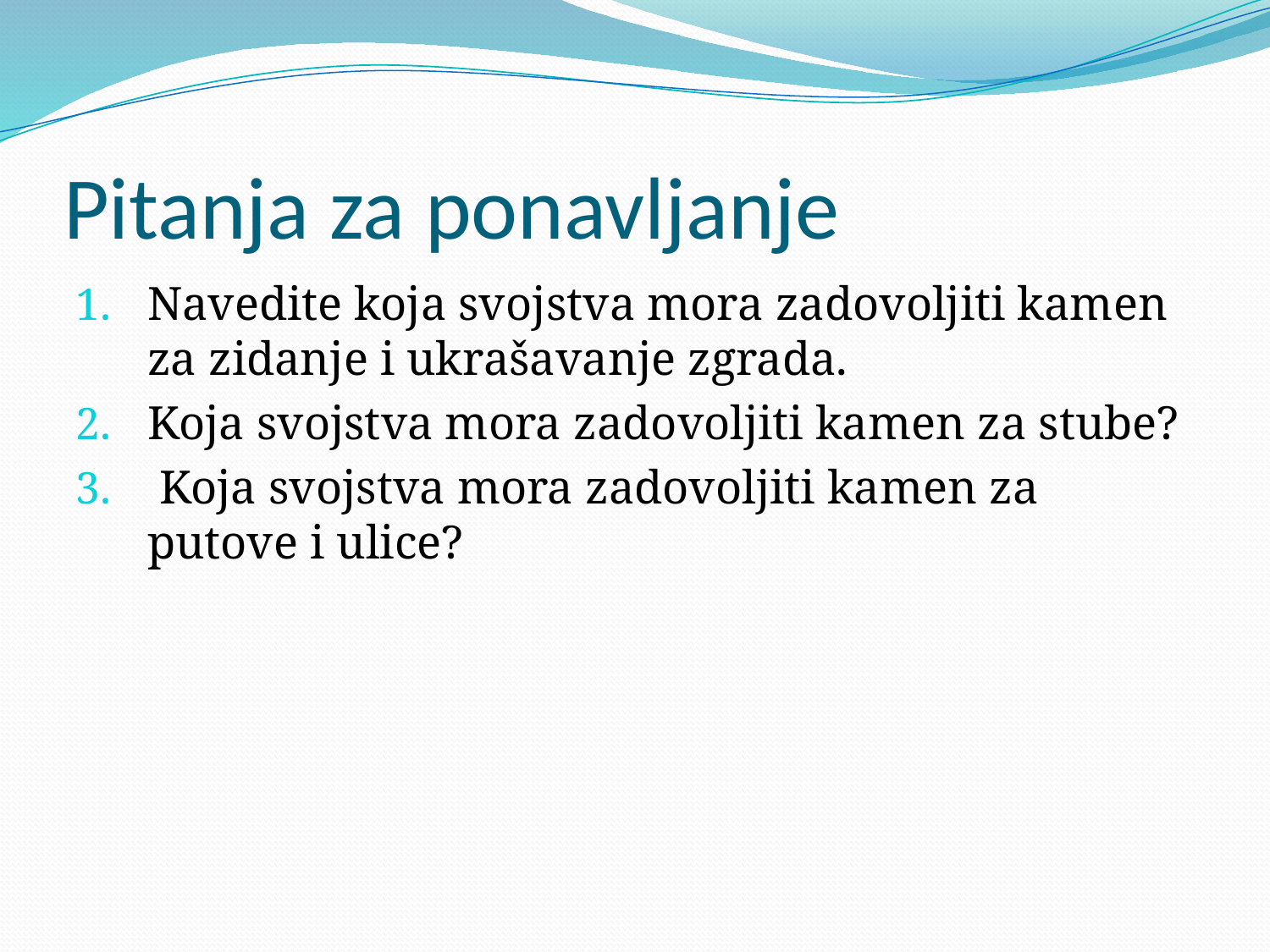

# Pitanja za ponavljanje
Navedite koja svojstva mora zadovoljiti kamen za zidanje i ukrašavanje zgrada.
Koja svojstva mora zadovoljiti kamen za stube?
 Koja svojstva mora zadovoljiti kamen za putove i ulice?